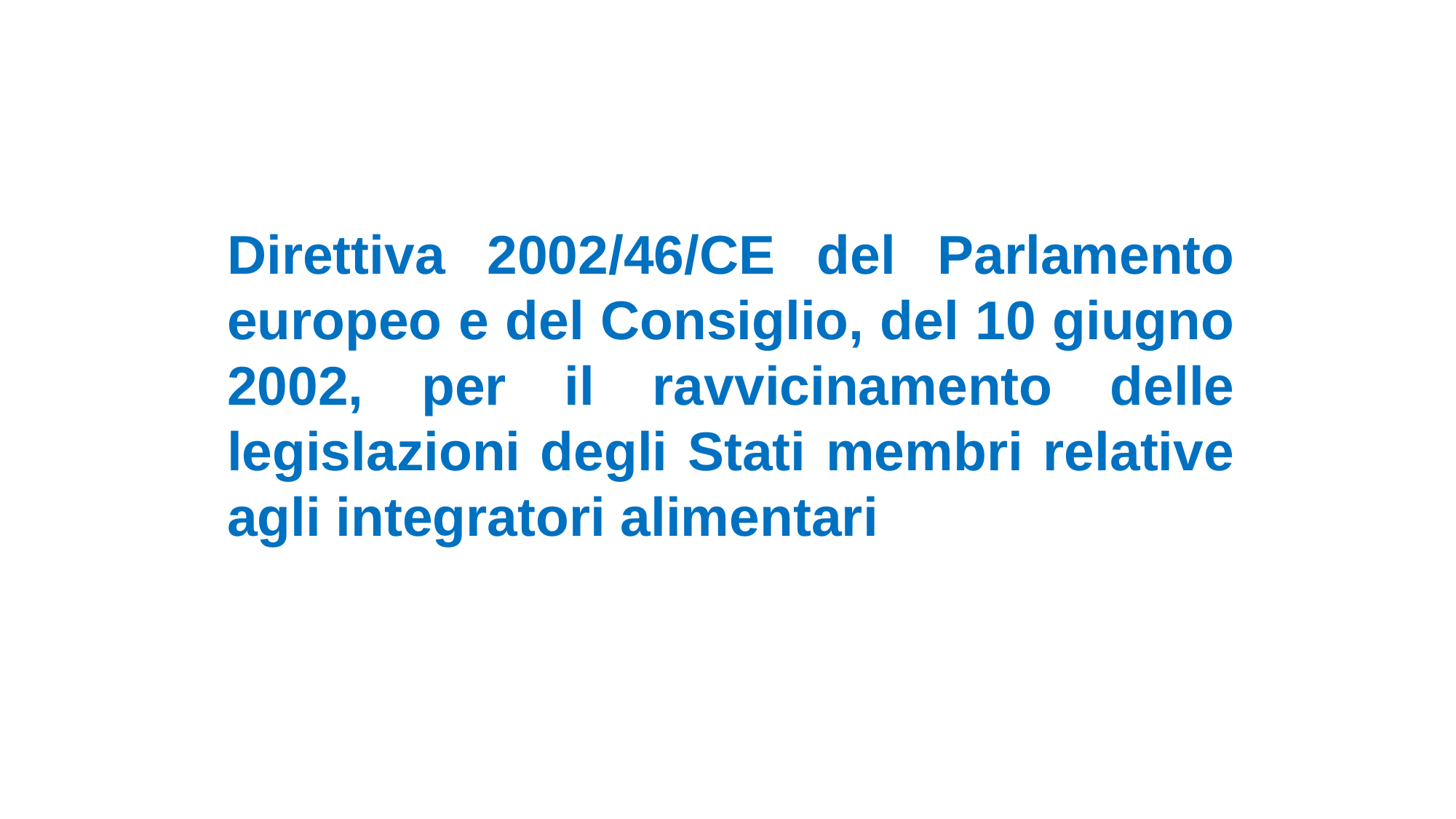

Direttiva 2002/46/CE del Parlamento europeo e del Consiglio, del 10 giugno 2002, per il ravvicinamento delle legislazioni degli Stati membri relative agli integratori alimentari